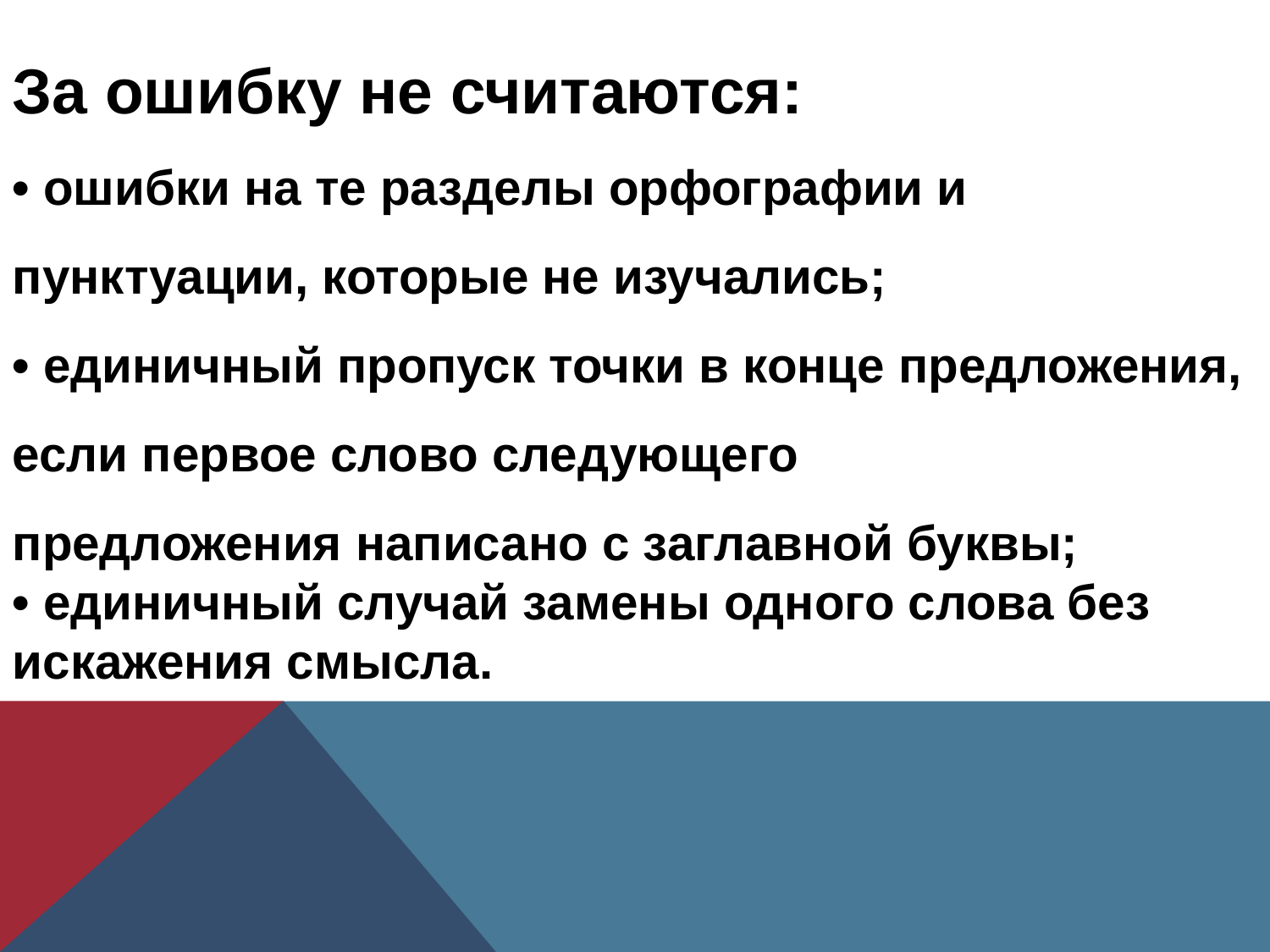

За ошибку не считаются:
• ошибки на те разделы орфографии и пунктуации, которые не изучались;
• единичный пропуск точки в конце предложения, если первое слово следующего
предложения написано с заглавной буквы;
• единичный случай замены одного слова без искажения смысла.